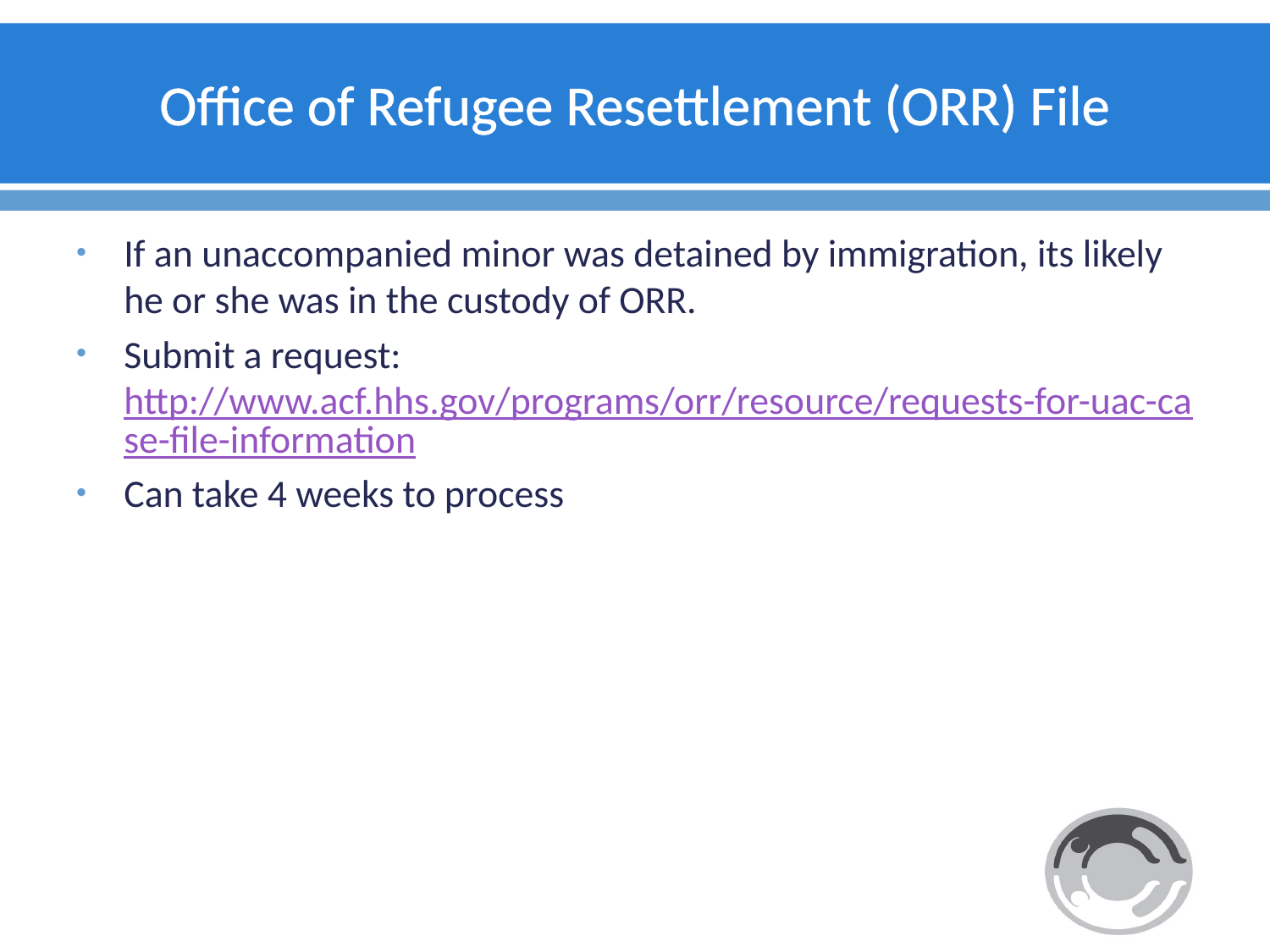

# Office of Refugee Resettlement (ORR) File
If an unaccompanied minor was detained by immigration, its likely he or she was in the custody of ORR.
Submit a request: http://www.acf.hhs.gov/programs/orr/resource/requests-for-uac-case-file-information
Can take 4 weeks to process